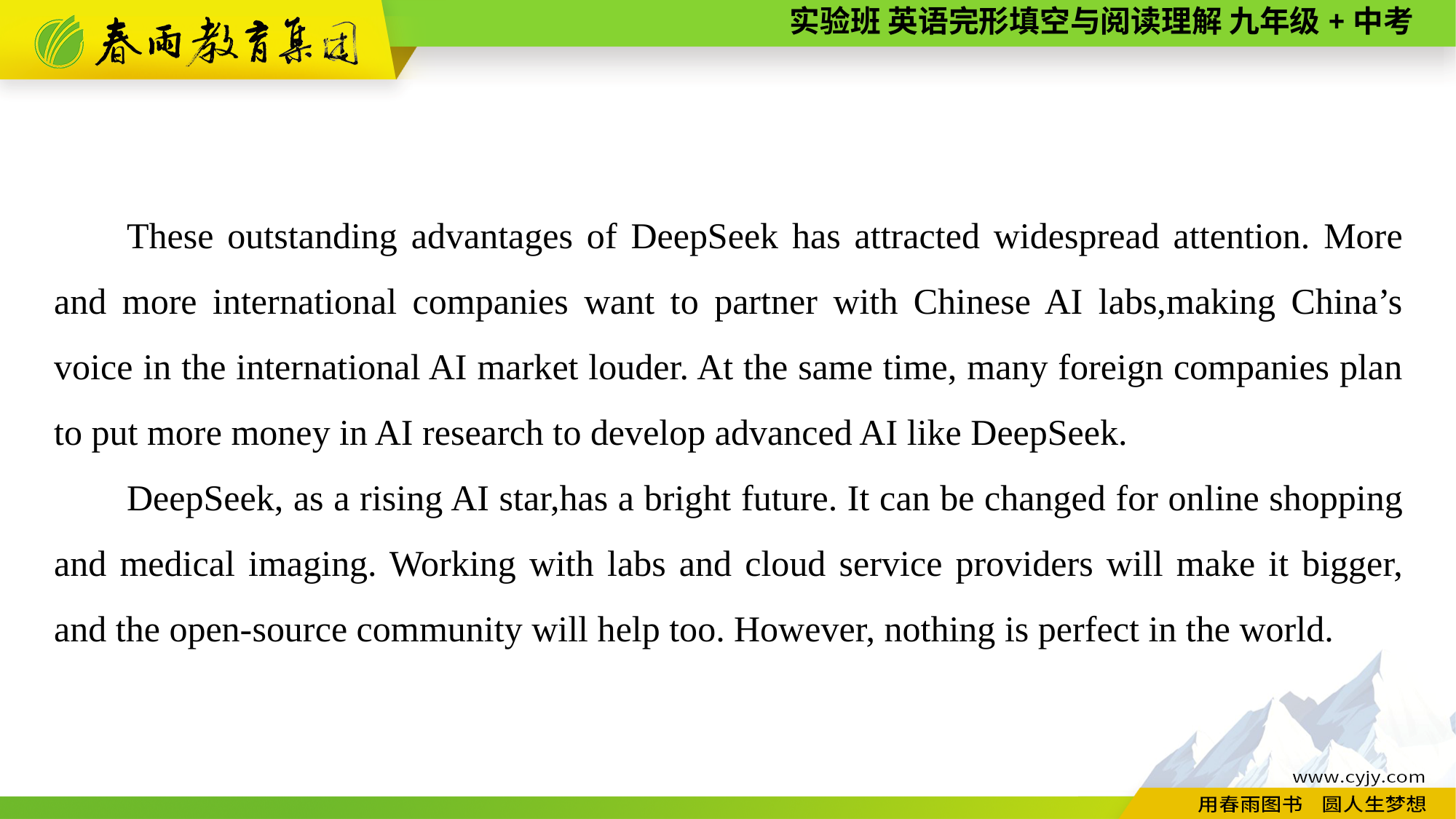

These outstanding advantages of DeepSeek has attracted widespread attention. More and more international companies want to partner with Chinese AI labs,making China’s voice in the international AI market louder. At the same time, many foreign companies plan to put more money in AI research to develop advanced AI like DeepSeek.
DeepSeek, as a rising AI star,has a bright future. It can be changed for online shopping and medical imaging. Working with labs and cloud service providers will make it bigger, and the open-source community will help too. However, nothing is perfect in the world.